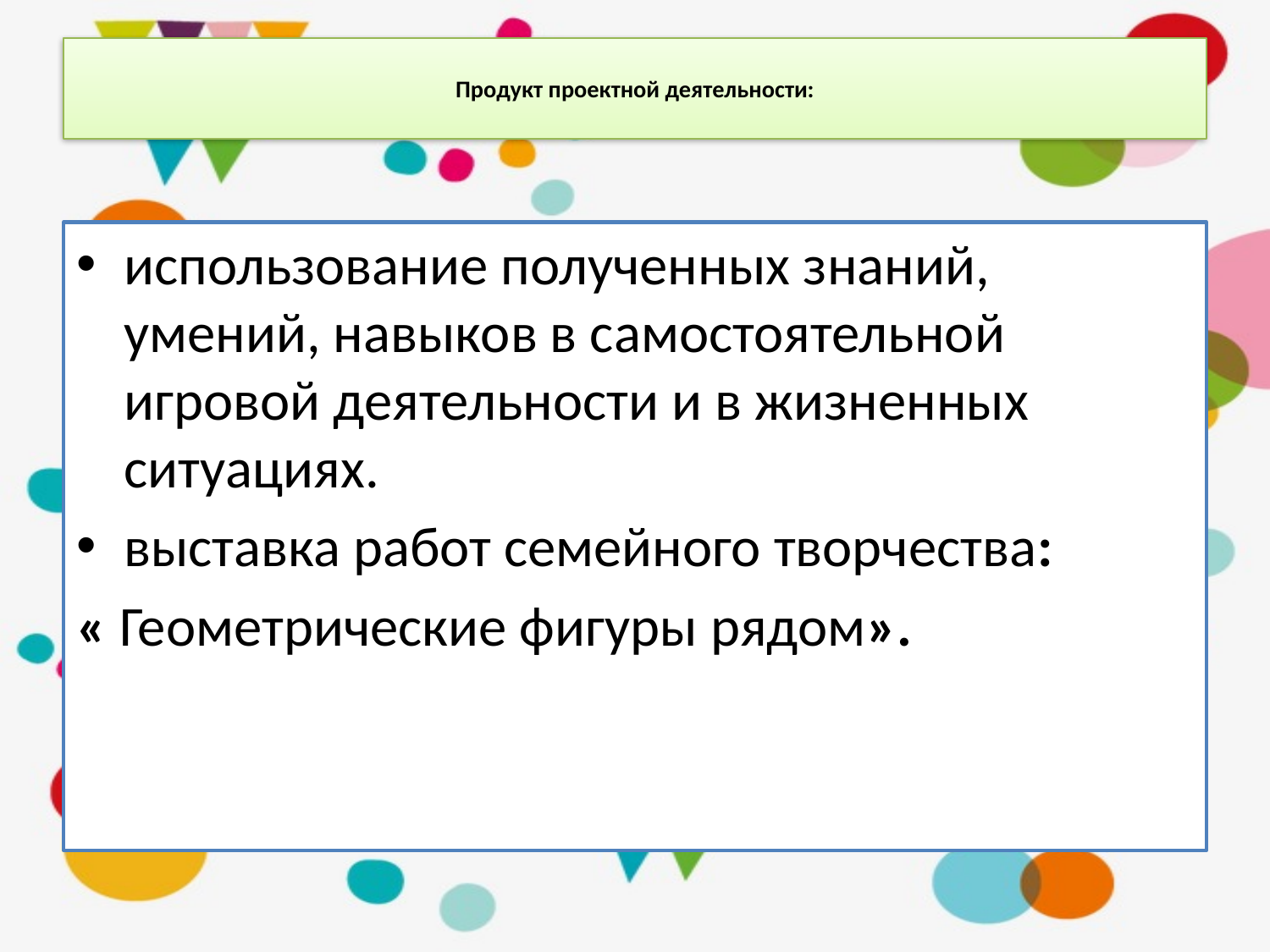

# Продукт проектной деятельности:
использование полученных знаний, умений, навыков в самостоятельной игровой деятельности и в жизненных ситуациях.
выставка работ семейного творчества:
« Геометрические фигуры рядом».